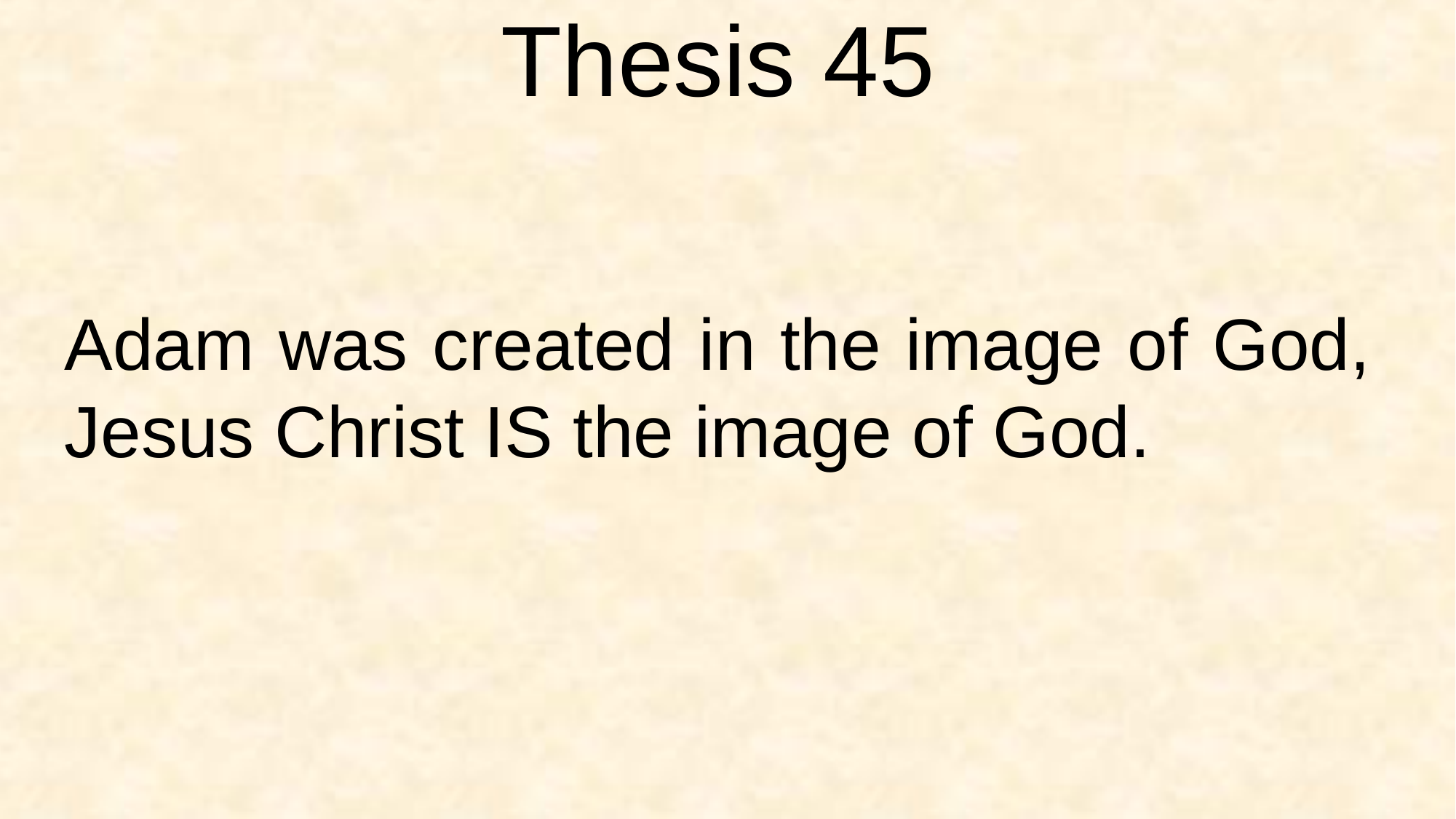

Thesis 45

Adam was created in the image of God, Jesus Christ IS the image of God.